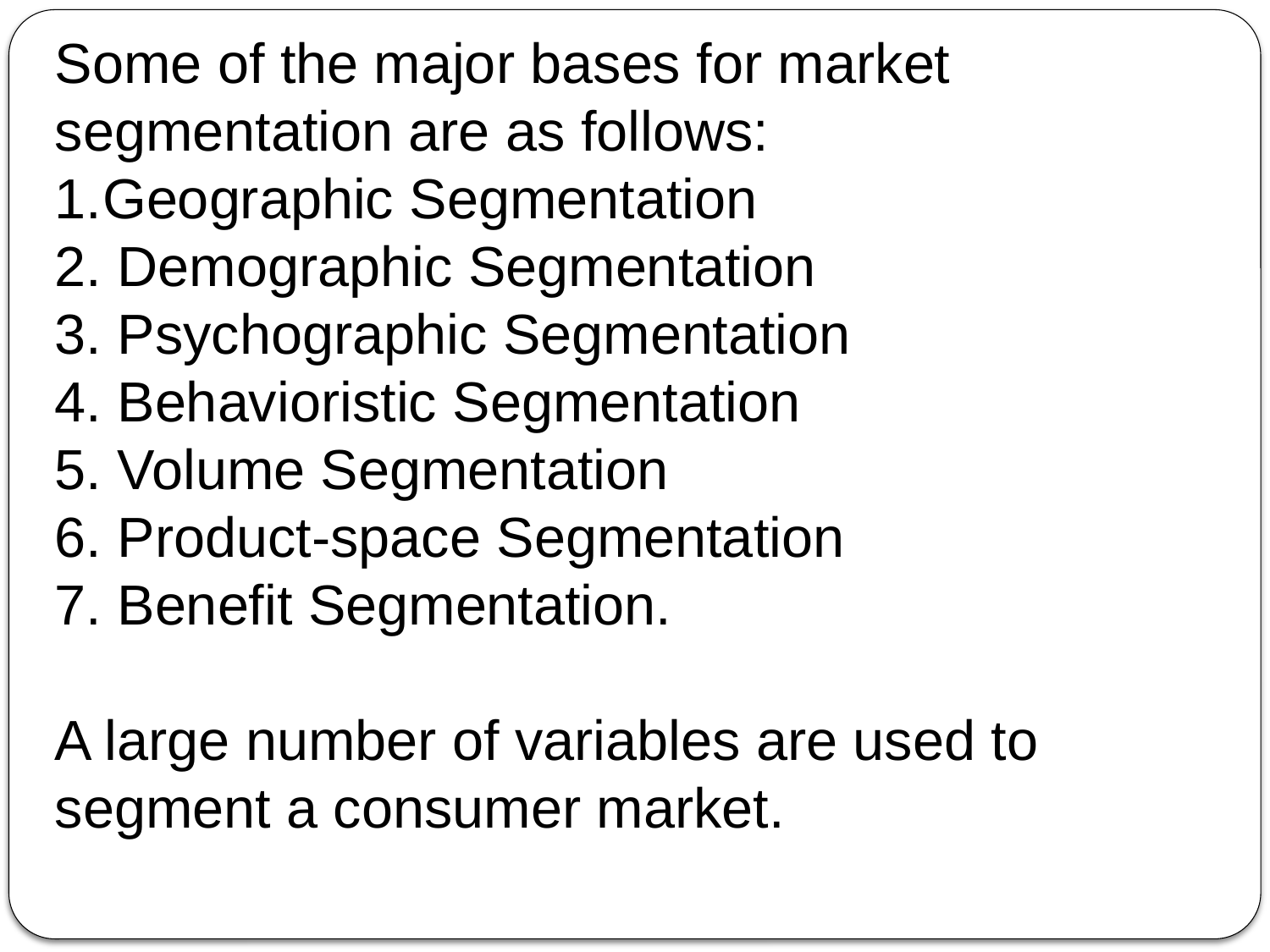

Some of the major bases for market segmentation are as follows:
Geographic Segmentation
2. Demographic Segmentation
3. Psychographic Segmentation
4. Behavioristic Segmentation
5. Volume Segmentation
6. Product-space Segmentation
7. Benefit Segmentation.

A large number of variables are used to segment a consumer market.